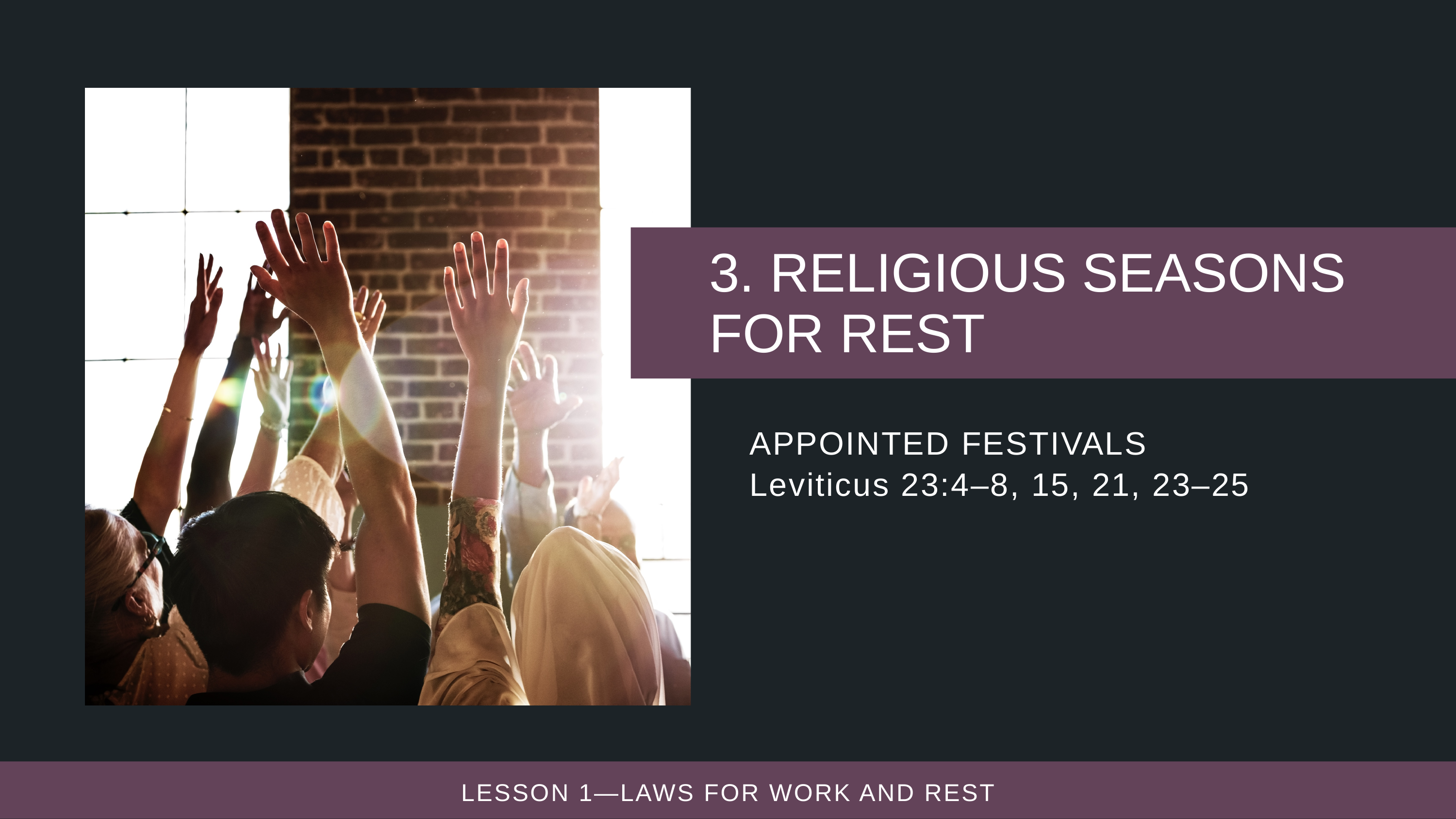

APPOINTED FESTIVALS
Leviticus 23:4–8, 15, 21, 23–25